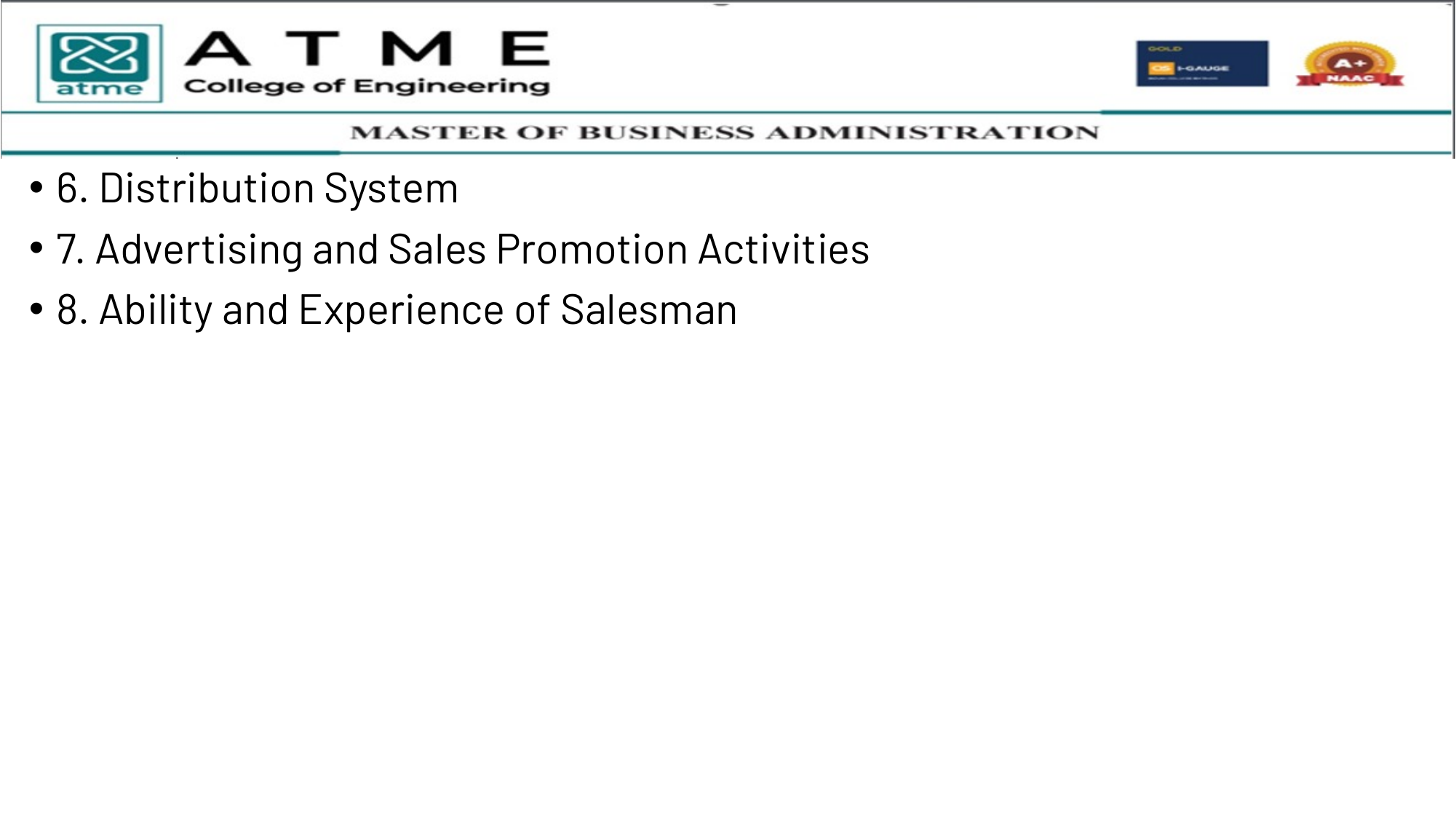

6. Distribution System
7. Advertising and Sales Promotion Activities
8. Ability and Experience of Salesman